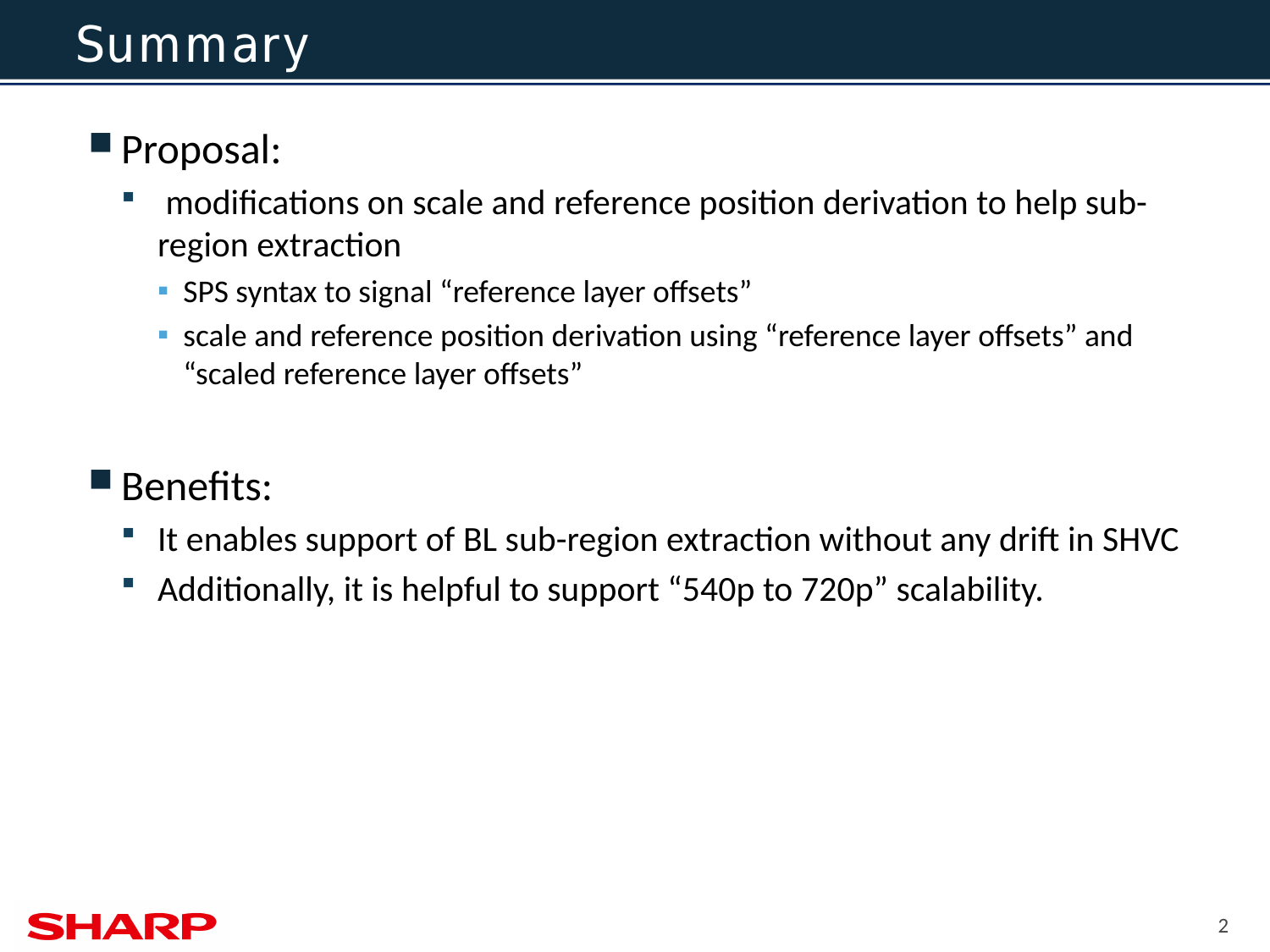

# Summary
Proposal:
 modifications on scale and reference position derivation to help sub-region extraction
SPS syntax to signal “reference layer offsets”
scale and reference position derivation using “reference layer offsets” and “scaled reference layer offsets”

Benefits:
It enables support of BL sub-region extraction without any drift in SHVC
Additionally, it is helpful to support “540p to 720p” scalability.
2